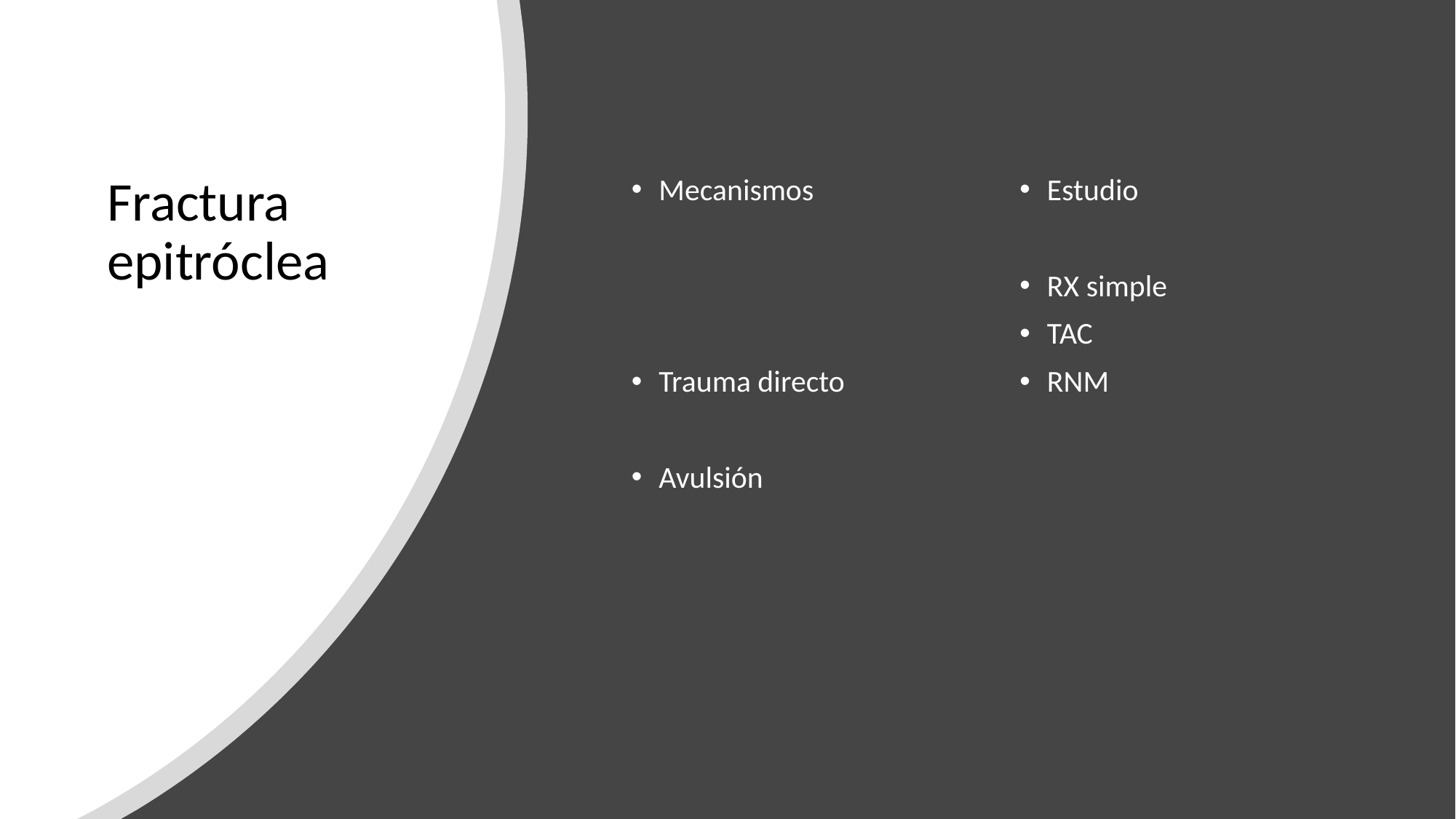

# Fractura epitróclea
Mecanismos

Trauma directo

Avulsión
Estudio

RX simple
TAC
RNM